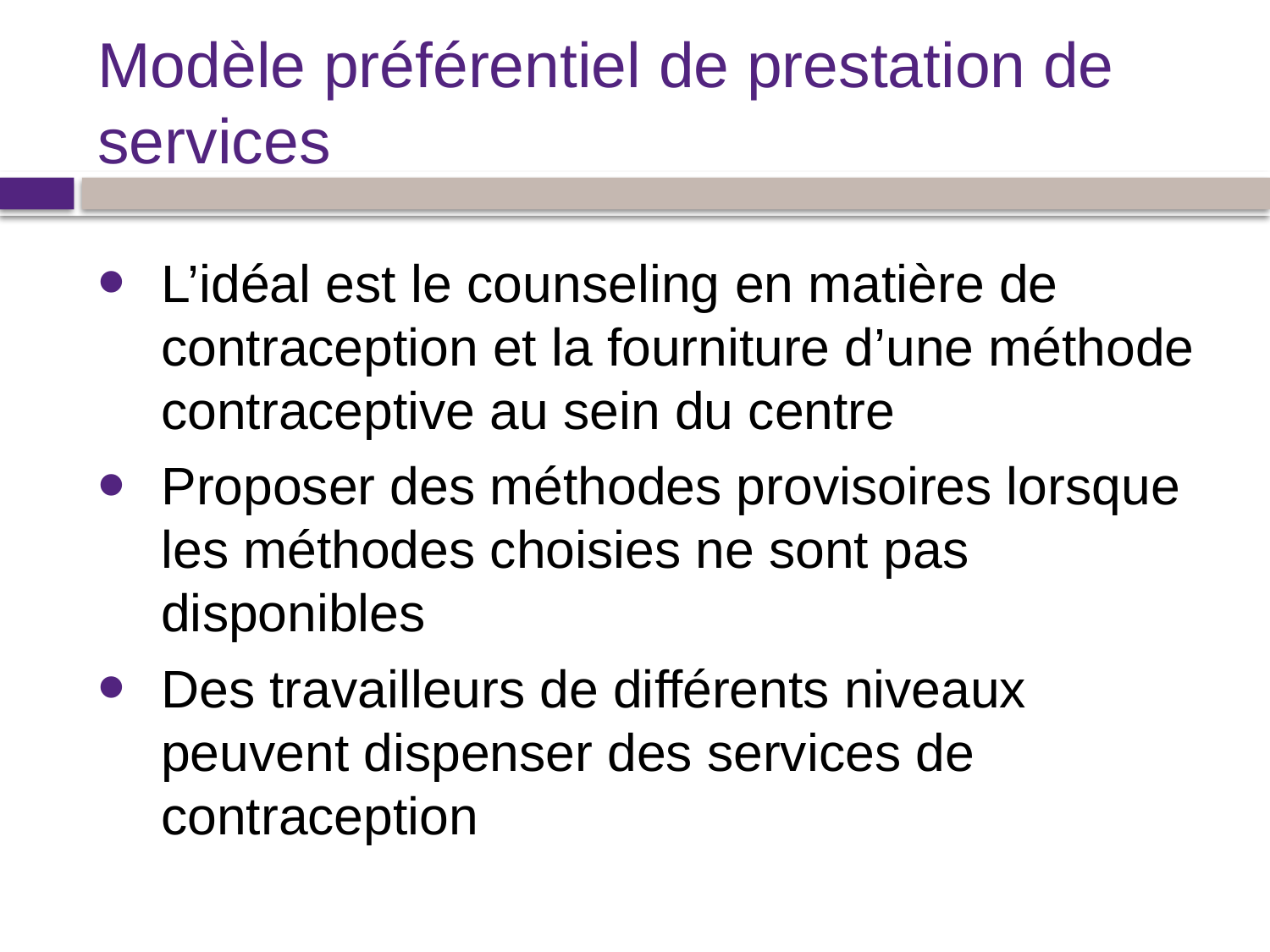

# Modèle préférentiel de prestation de services
L’idéal est le counseling en matière de contraception et la fourniture d’une méthode contraceptive au sein du centre
Proposer des méthodes provisoires lorsque les méthodes choisies ne sont pas disponibles
Des travailleurs de différents niveaux peuvent dispenser des services de contraception